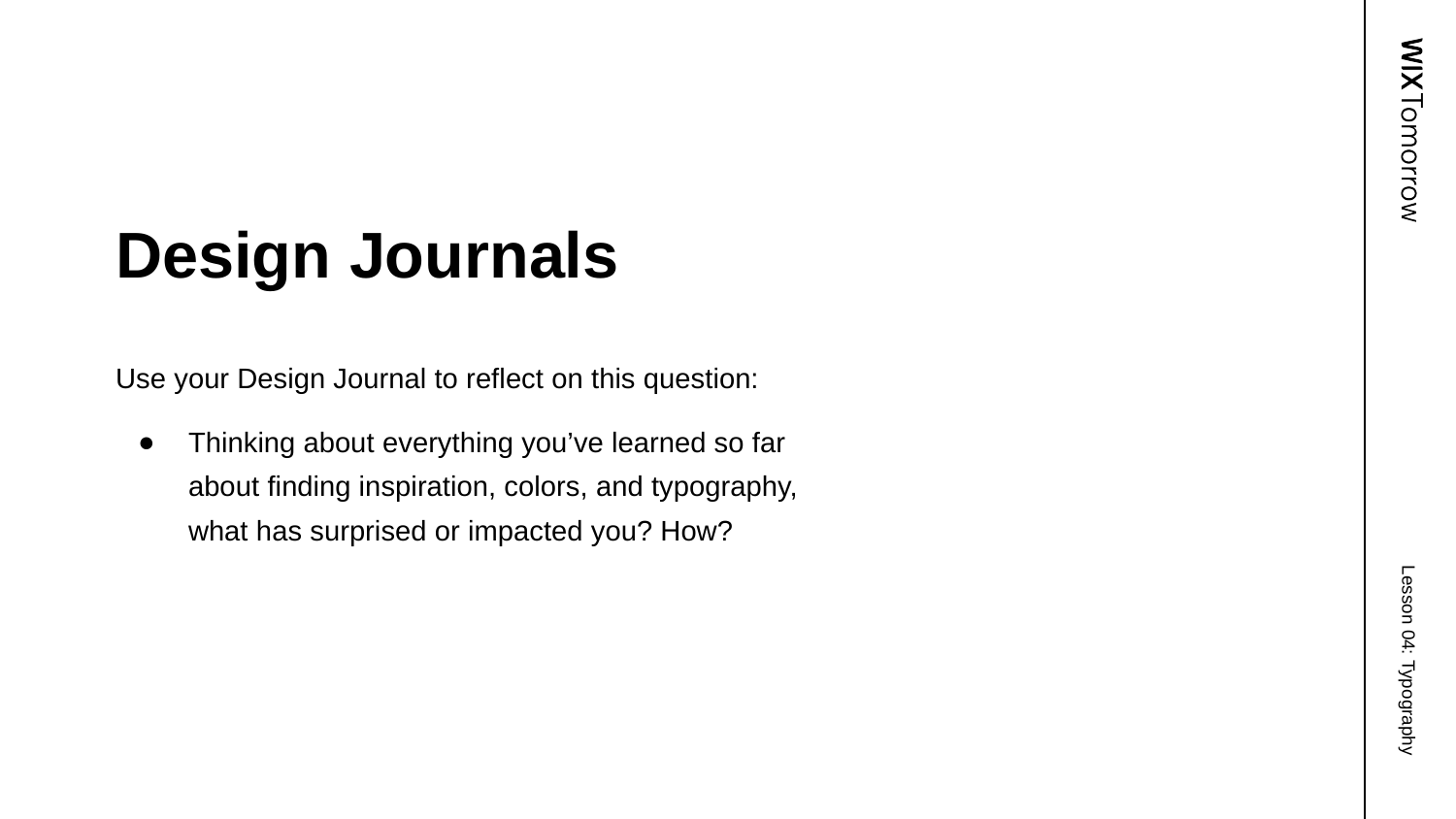

# Design Journals
Use your Design Journal to reflect on this question:
Thinking about everything you’ve learned so far about finding inspiration, colors, and typography, what has surprised or impacted you? How?